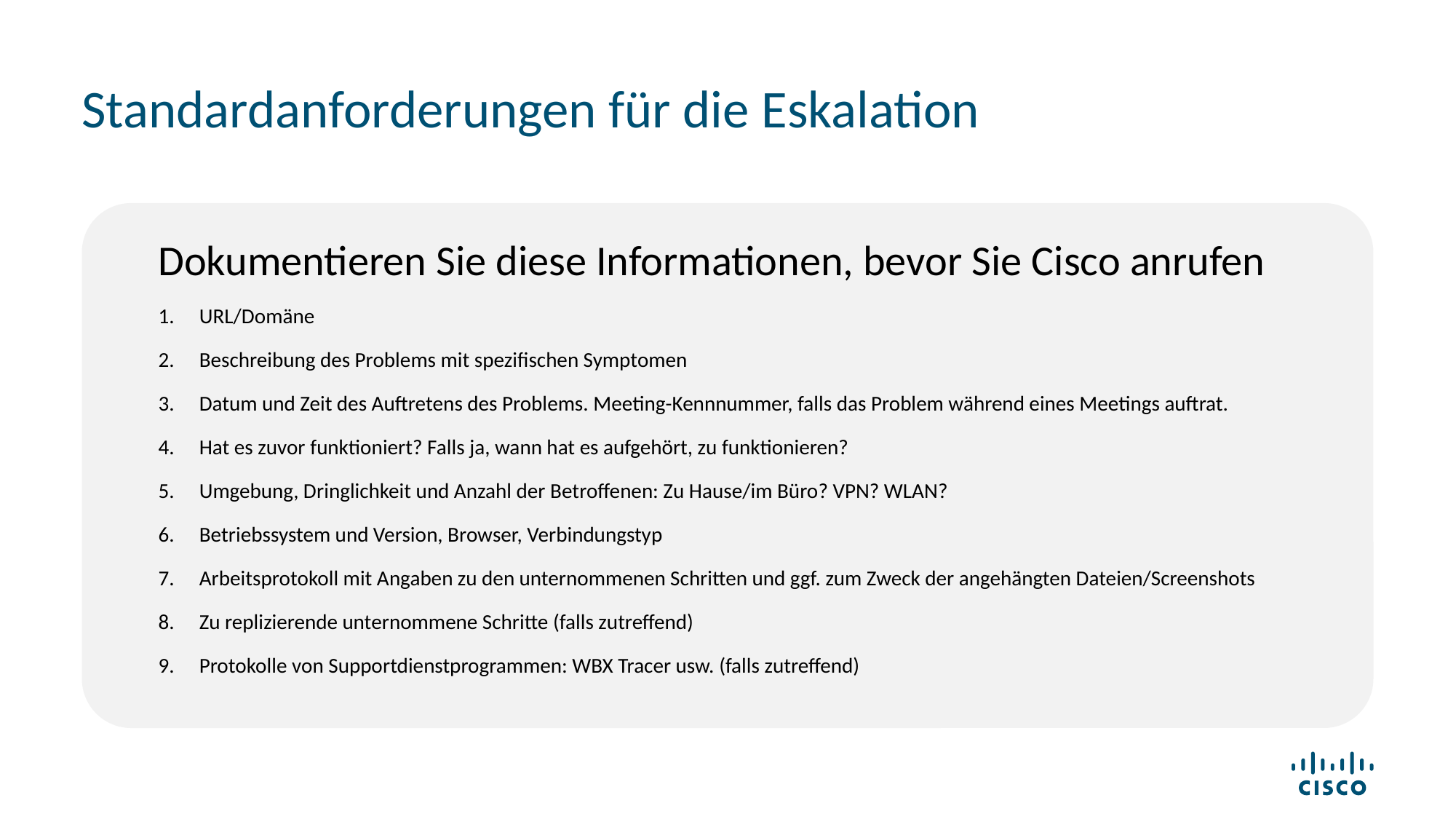

# Standardanforderungen für die Eskalation

Dokumentieren Sie diese Informationen, bevor Sie Cisco anrufen
URL/Domäne
Beschreibung des Problems mit spezifischen Symptomen
Datum und Zeit des Auftretens des Problems. Meeting-Kennnummer, falls das Problem während eines Meetings auftrat.
Hat es zuvor funktioniert? Falls ja, wann hat es aufgehört, zu funktionieren?
Umgebung, Dringlichkeit und Anzahl der Betroffenen: Zu Hause/im Büro? VPN? WLAN?
Betriebssystem und Version, Browser, Verbindungstyp
Arbeitsprotokoll mit Angaben zu den unternommenen Schritten und ggf. zum Zweck der angehängten Dateien/Screenshots
Zu replizierende unternommene Schritte (falls zutreffend)
Protokolle von Supportdienstprogrammen: WBX Tracer usw. (falls zutreffend)